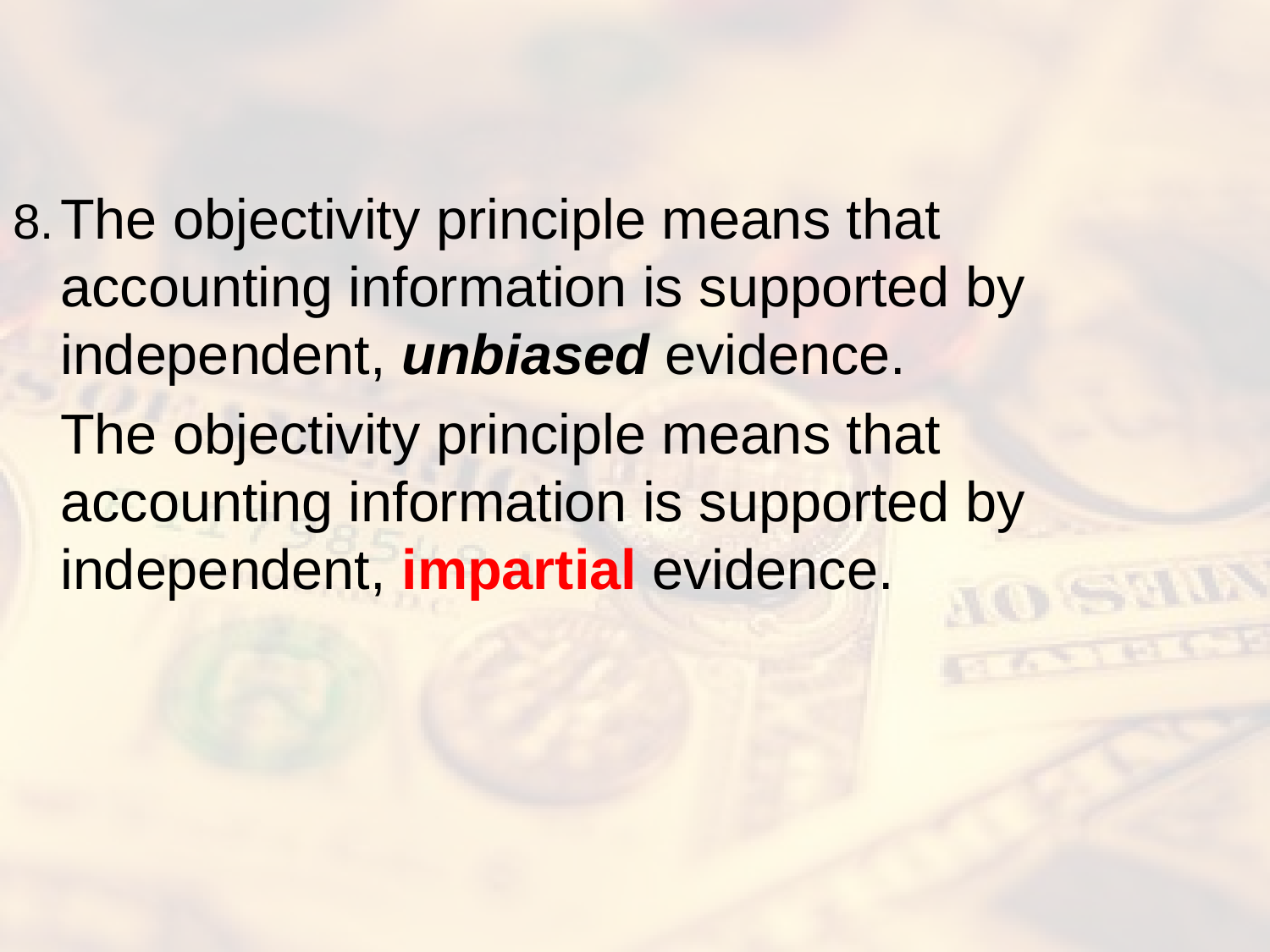

#

8.	The objectivity principle means that accounting information is supported by independent, unbiased evidence.
	The objectivity principle means that accounting information is supported by independent, impartial evidence.